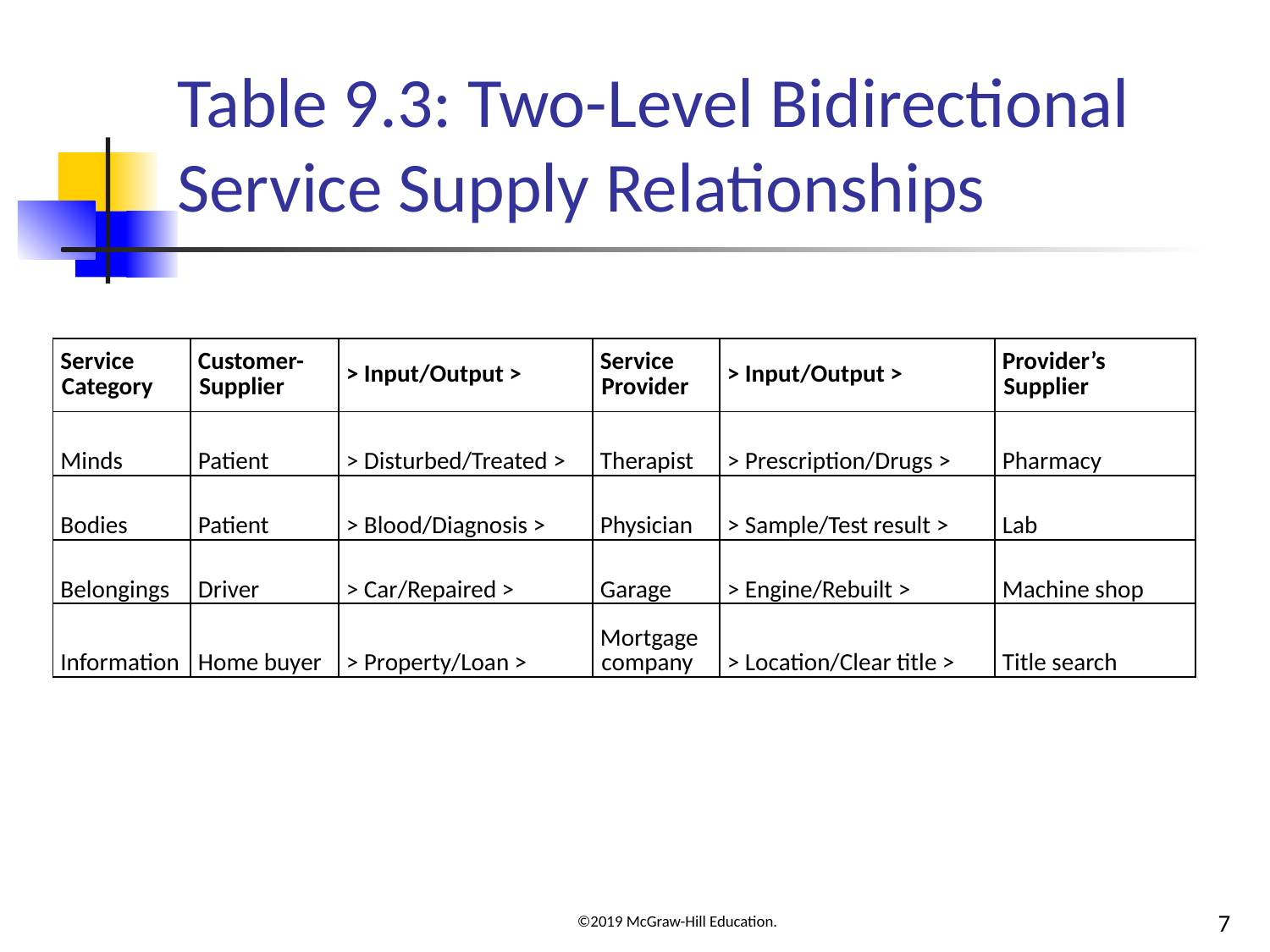

# Table 9.3: Two-Level Bidirectional Service Supply Relationships
| Service Category | Customer-Supplier | > Input/Output > | Service Provider | > Input/Output > | Provider’s Supplier |
| --- | --- | --- | --- | --- | --- |
| Minds | Patient | > Disturbed/Treated > | Therapist | > Prescription/Drugs > | Pharmacy |
| Bodies | Patient | > Blood/Diagnosis > | Physician | > Sample/Test result > | Lab |
| Belongings | Driver | > Car/Repaired > | Garage | > Engine/Rebuilt > | Machine shop |
| Information | Home buyer | > Property/Loan > | Mortgage company | > Location/Clear title > | Title search |